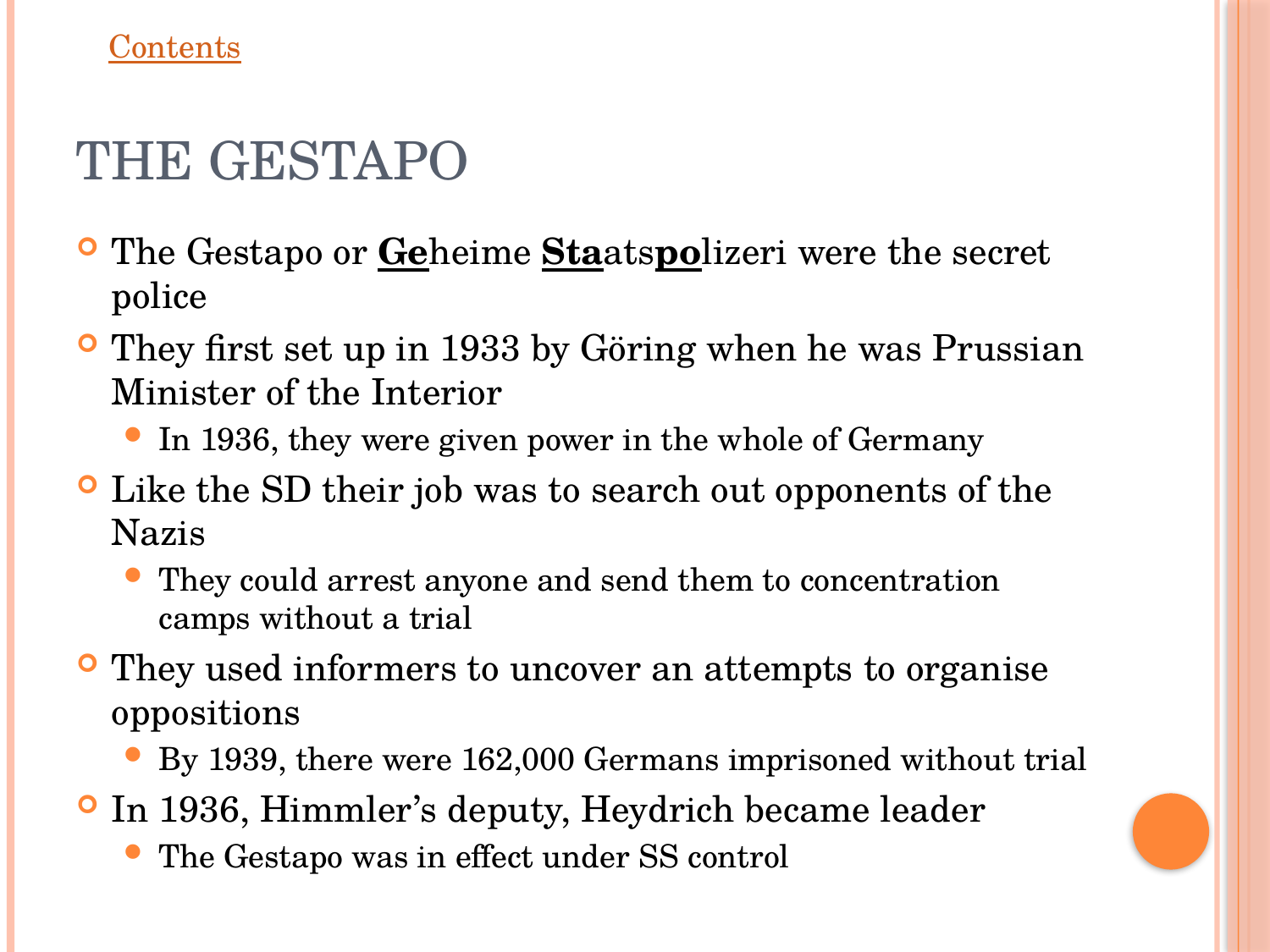

# The Gestapo
The Gestapo or Geheime Staatspolizeri were the secret police
They first set up in 1933 by Göring when he was Prussian Minister of the Interior
In 1936, they were given power in the whole of Germany
Like the SD their job was to search out opponents of the Nazis
They could arrest anyone and send them to concentration camps without a trial
They used informers to uncover an attempts to organise oppositions
By 1939, there were 162,000 Germans imprisoned without trial
In 1936, Himmler’s deputy, Heydrich became leader
The Gestapo was in effect under SS control